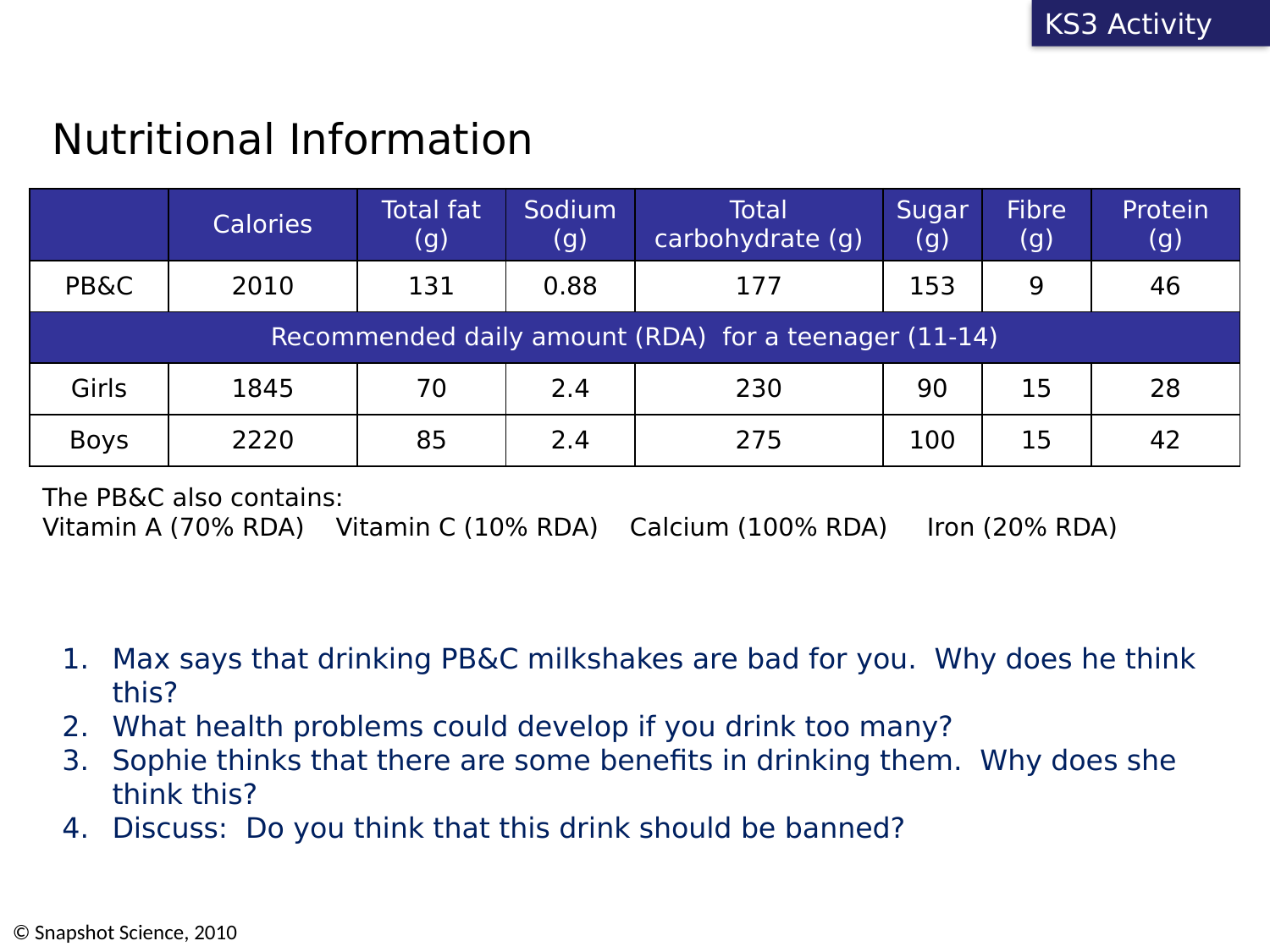

KS3 Activity
Nutritional Information
|  | Calories | Total fat (g) | Sodium (g) | Total carbohydrate (g) | Sugar (g) | Fibre (g) | Protein (g) |
| --- | --- | --- | --- | --- | --- | --- | --- |
| PB&C | 2010 | 131 | 0.88 | 177 | 153 | 9 | 46 |
| Recommended daily amount (RDA) for a teenager (11-14) |  |  |  |  |  |  |  |
| Girls | 1845 | 70 | 2.4 | 230 | 90 | 15 | 28 |
| Boys | 2220 | 85 | 2.4 | 275 | 100 | 15 | 42 |
The PB&C also contains:
Vitamin A (70% RDA)    Vitamin C (10% RDA)    Calcium (100% RDA)     Iron (20% RDA)
Max says that drinking PB&C milkshakes are bad for you.  Why does he think this?
What health problems could develop if you drink too many?
Sophie thinks that there are some benefits in drinking them.  Why does she think this?
Discuss:  Do you think that this drink should be banned?
© Snapshot Science, 2010